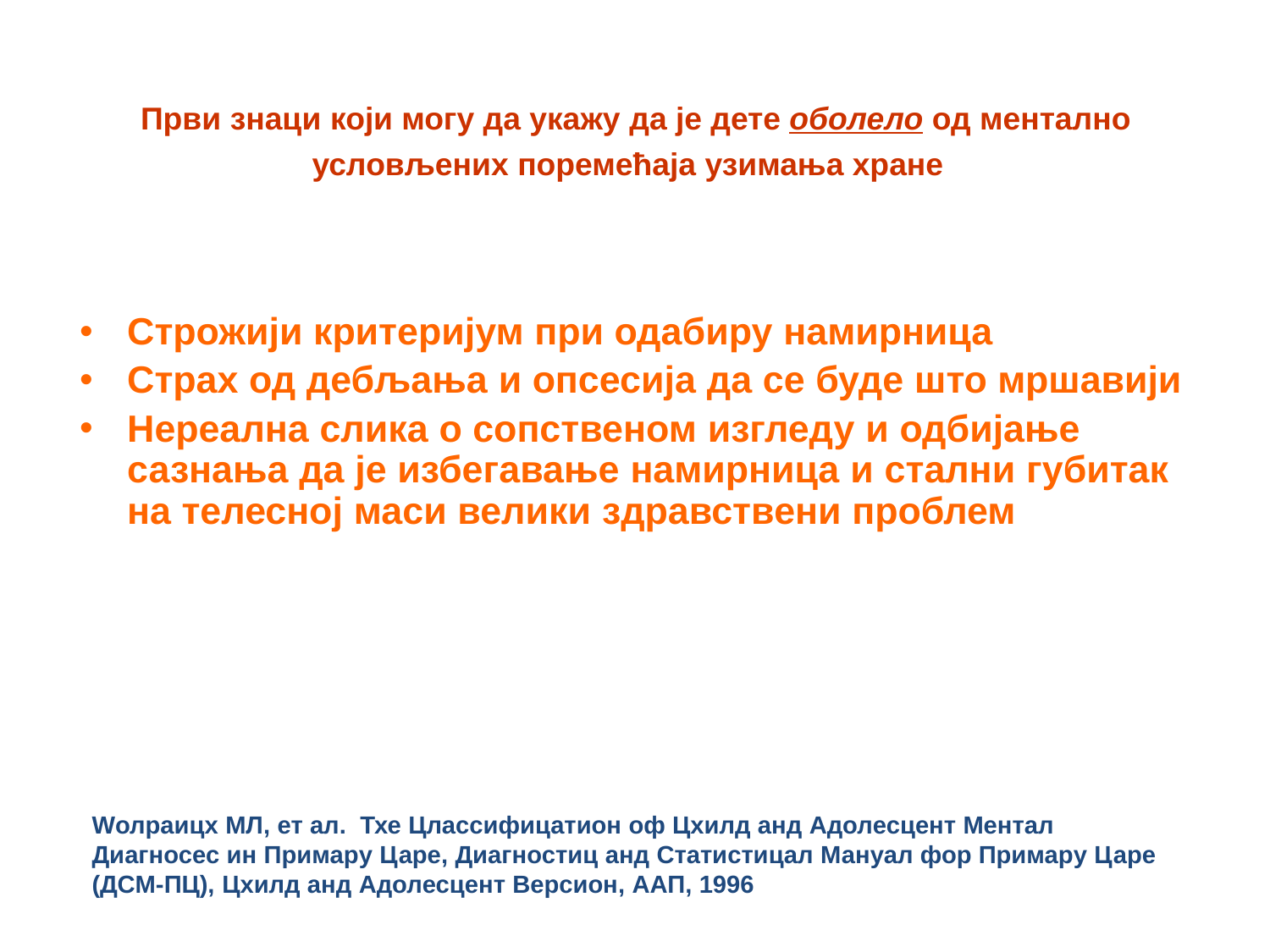

# Први знаци који могу да укажу да је дете оболело од ментално условљених поремећаја узимања хране
Строжији критеријум при одабиру намирница
Страх од дебљања и опсесија да се буде што мршавији
Нереална слика о сопственом изгледу и одбијање сазнања да је избегавање намирница и стални губитак на телесној маси велики здравствени проблем
Wолраицх МЛ, ет ал.  Тхе Цлассифицатион оф Цхилд анд Адолесцент Ментал Диагносес ин Примарy Царе, Диагностиц анд Статистицал Мануал фор Примарy Царе (ДСМ-ПЦ), Цхилд анд Адолесцент Версион, ААП, 1996